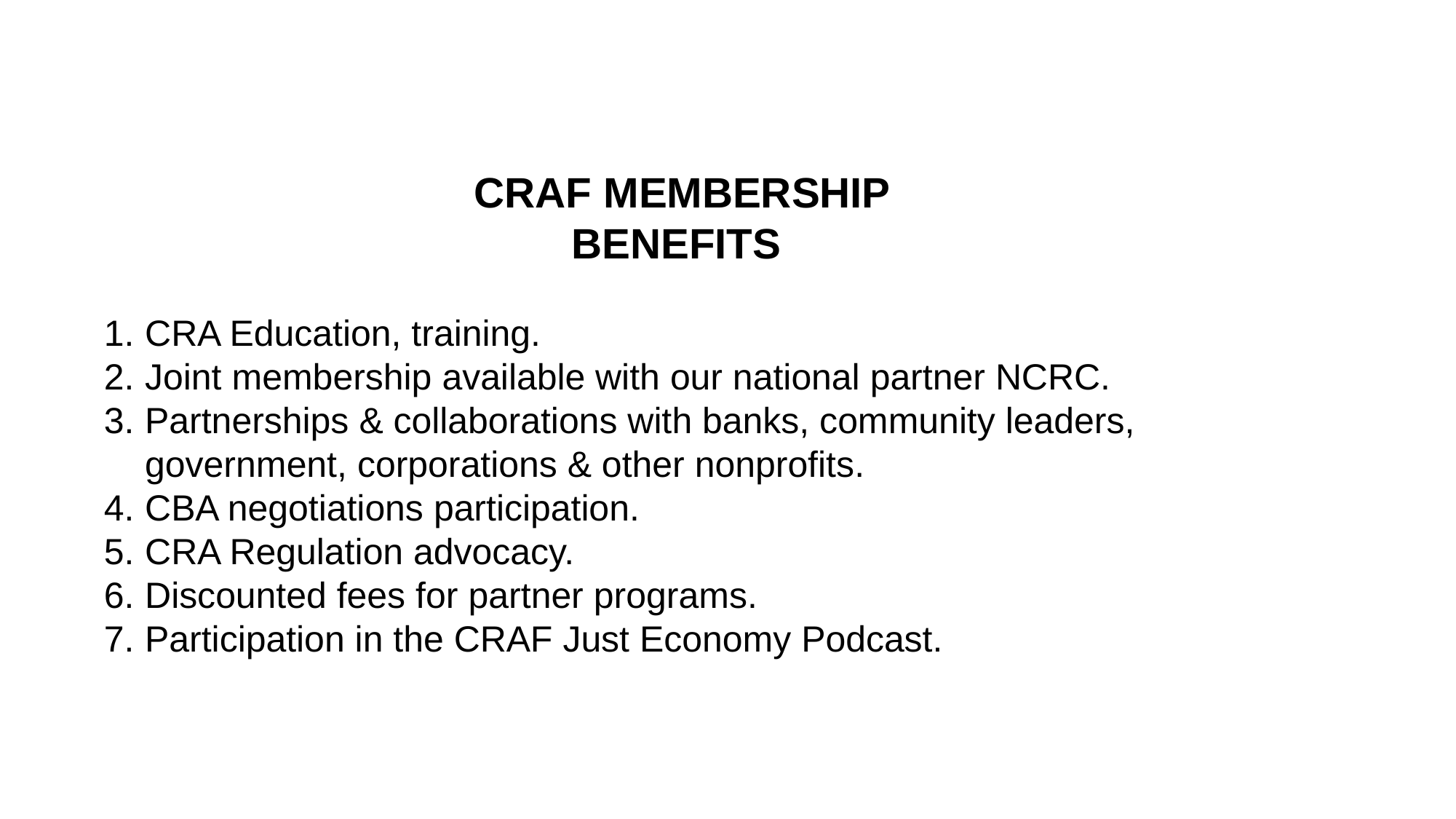

CRAF MEMBERSHIP BENEFITS
CRA Education, training.
Joint membership available with our national partner NCRC.
Partnerships & collaborations with banks, community leaders, government, corporations & other nonprofits.
CBA negotiations participation.
CRA Regulation advocacy.
Discounted fees for partner programs.
Participation in the CRAF Just Economy Podcast.